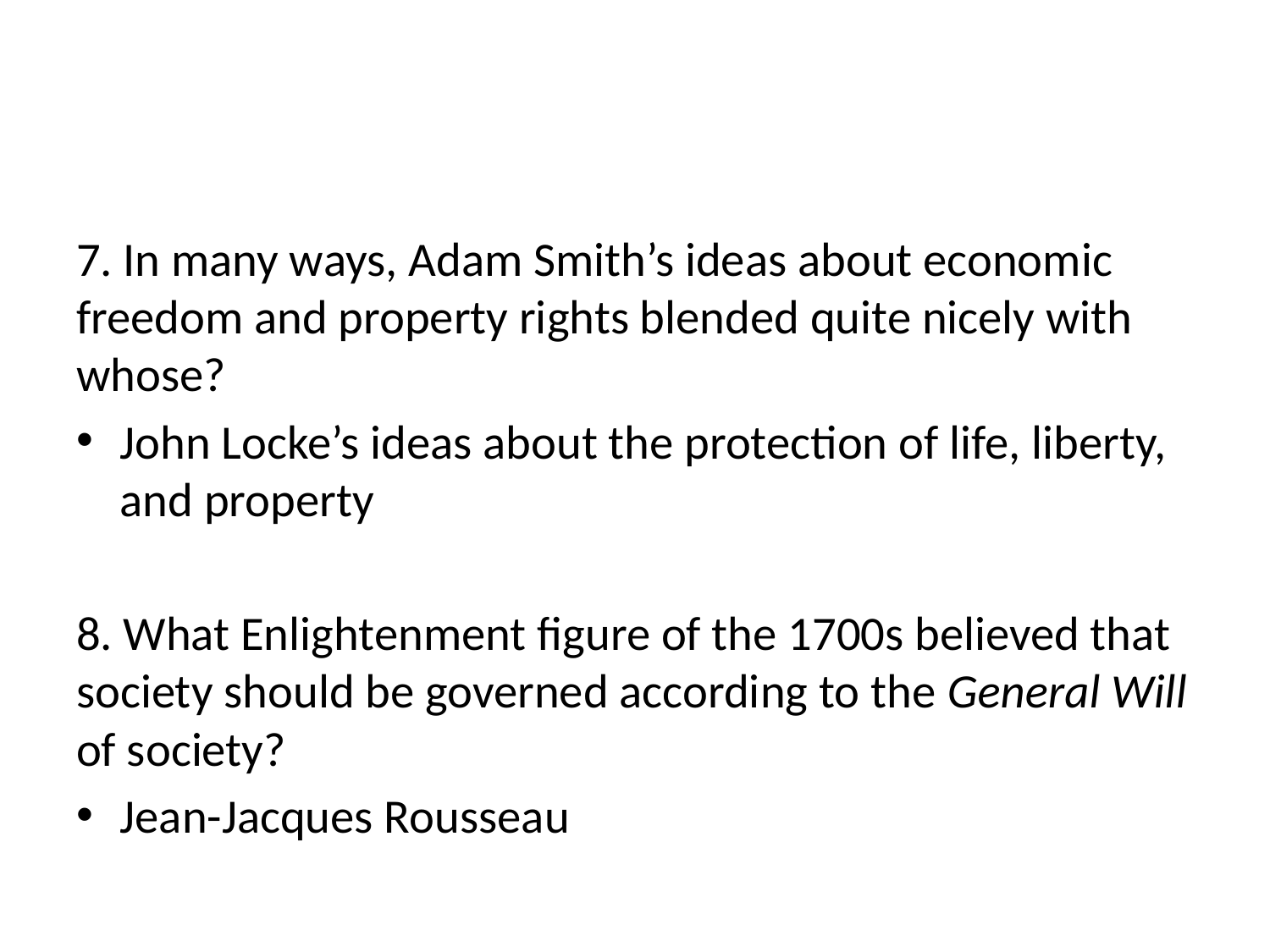

#
7. In many ways, Adam Smith’s ideas about economic freedom and property rights blended quite nicely with whose?
John Locke’s ideas about the protection of life, liberty, and property

8. What Enlightenment figure of the 1700s believed that society should be governed according to the General Will of society?
Jean-Jacques Rousseau